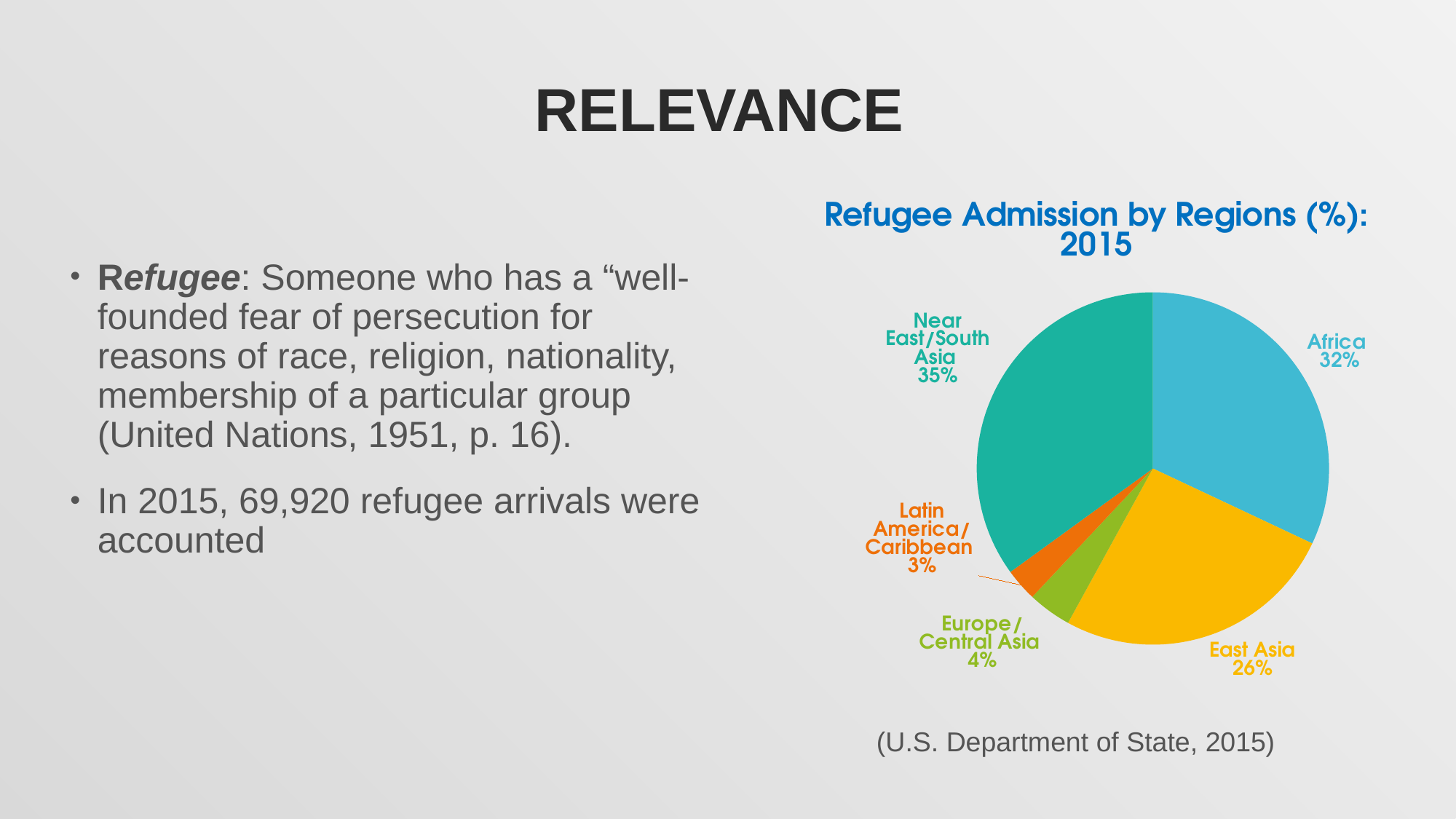

# Relevance

### Chart: Refugee Admission by Regions (%): 2015

| Category | Refugee Admission by Regions (%): 2015 |
|---|---|
| Africa  | 32.0 |
| East Asia | 26.0 |
| Europe/Central Asia  | 4.0 |
| Latin America/Caribbean  | 3.0 |
| Near East/South Asia  | 35.0 |
Refugee: Someone who has a “well-founded fear of persecution for reasons of race, religion, nationality, membership of a particular group (United Nations, 1951, p. 16).
In 2015, 69,920 refugee arrivals were accounted

(U.S. Department of State, 2015)